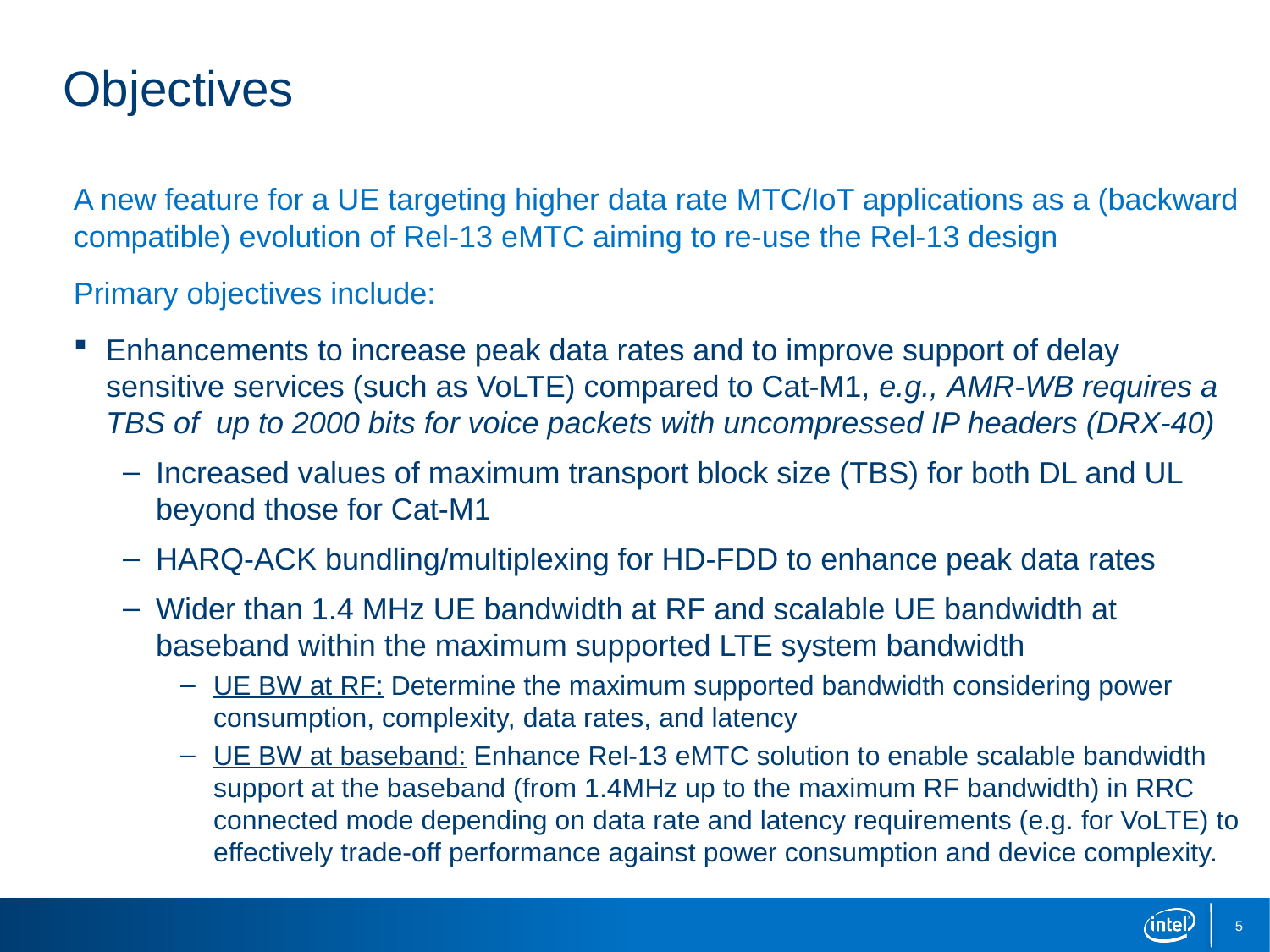

# Objectives
A new feature for a UE targeting higher data rate MTC/IoT applications as a (backward compatible) evolution of Rel-13 eMTC aiming to re-use the Rel-13 design
Primary objectives include:
Enhancements to increase peak data rates and to improve support of delay sensitive services (such as VoLTE) compared to Cat-M1, e.g., AMR-WB requires a TBS of  up to 2000 bits for voice packets with uncompressed IP headers (DRX-40)
Increased values of maximum transport block size (TBS) for both DL and UL beyond those for Cat-M1
HARQ-ACK bundling/multiplexing for HD-FDD to enhance peak data rates
Wider than 1.4 MHz UE bandwidth at RF and scalable UE bandwidth at baseband within the maximum supported LTE system bandwidth
UE BW at RF: Determine the maximum supported bandwidth considering power consumption, complexity, data rates, and latency
UE BW at baseband: Enhance Rel-13 eMTC solution to enable scalable bandwidth support at the baseband (from 1.4MHz up to the maximum RF bandwidth) in RRC connected mode depending on data rate and latency requirements (e.g. for VoLTE) to effectively trade-off performance against power consumption and device complexity.
5